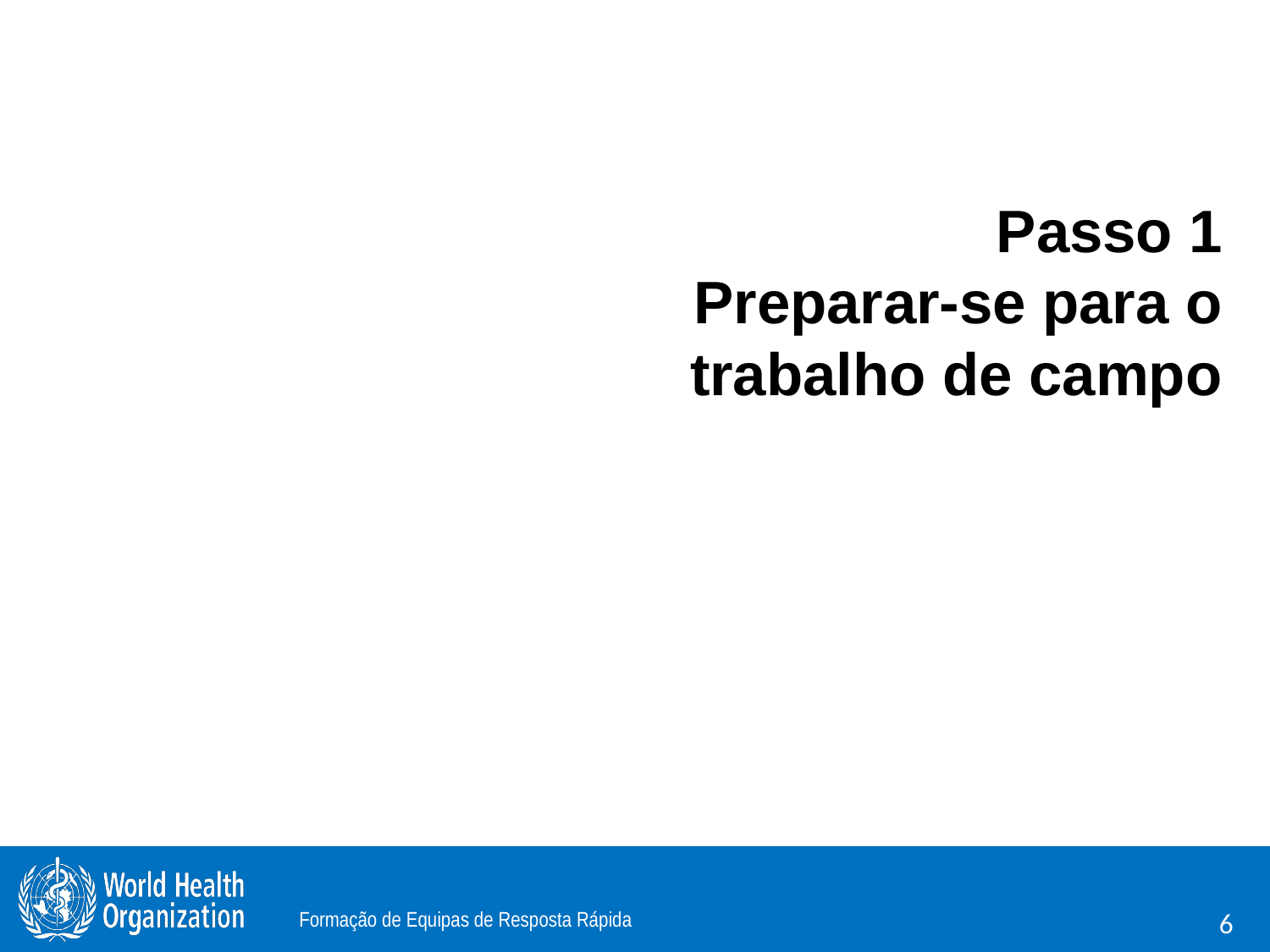

Passo 1
Preparar-se para o trabalho de campo